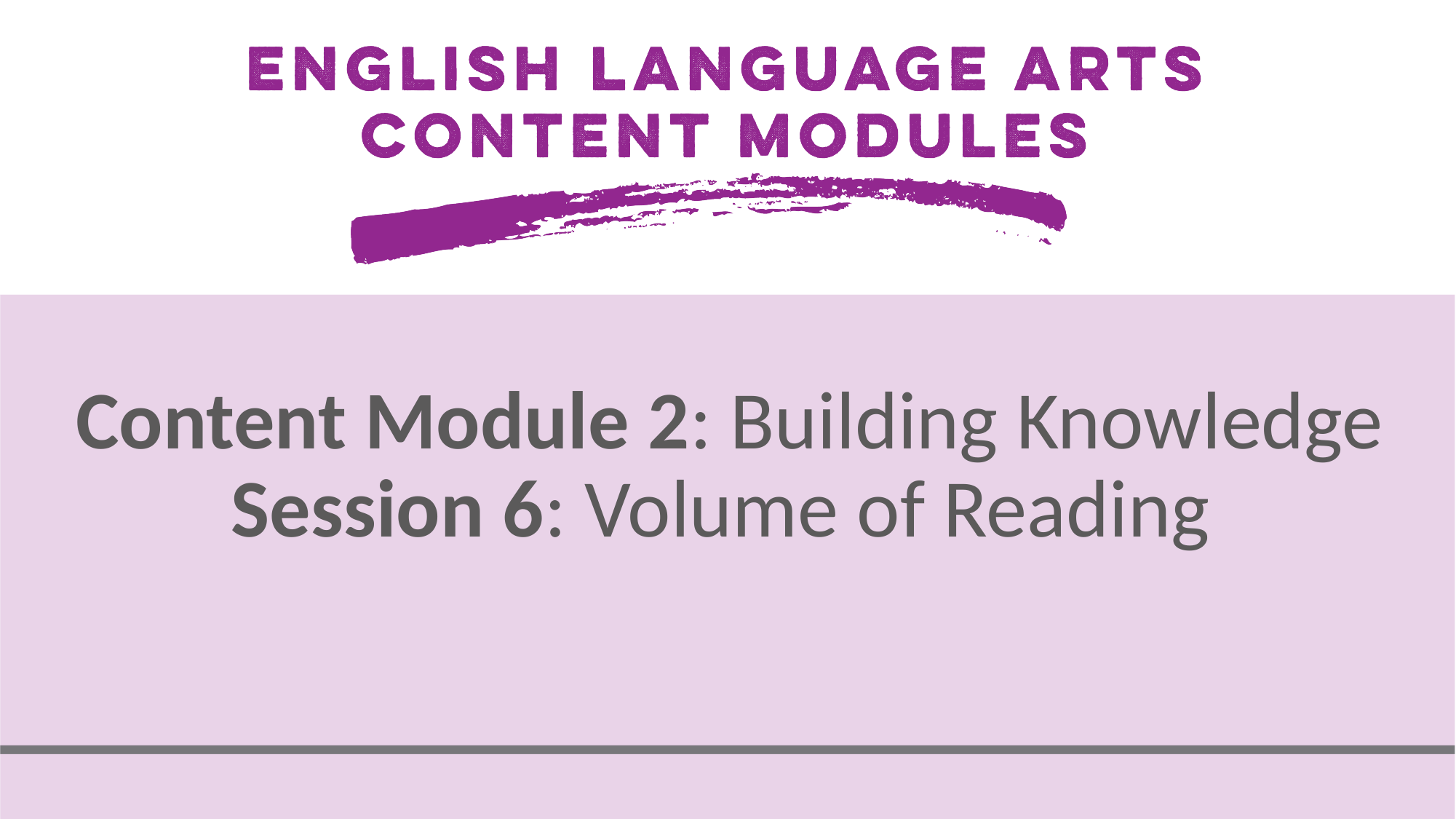

# Content Module 2: Building Knowledge Session 6: Volume of Reading